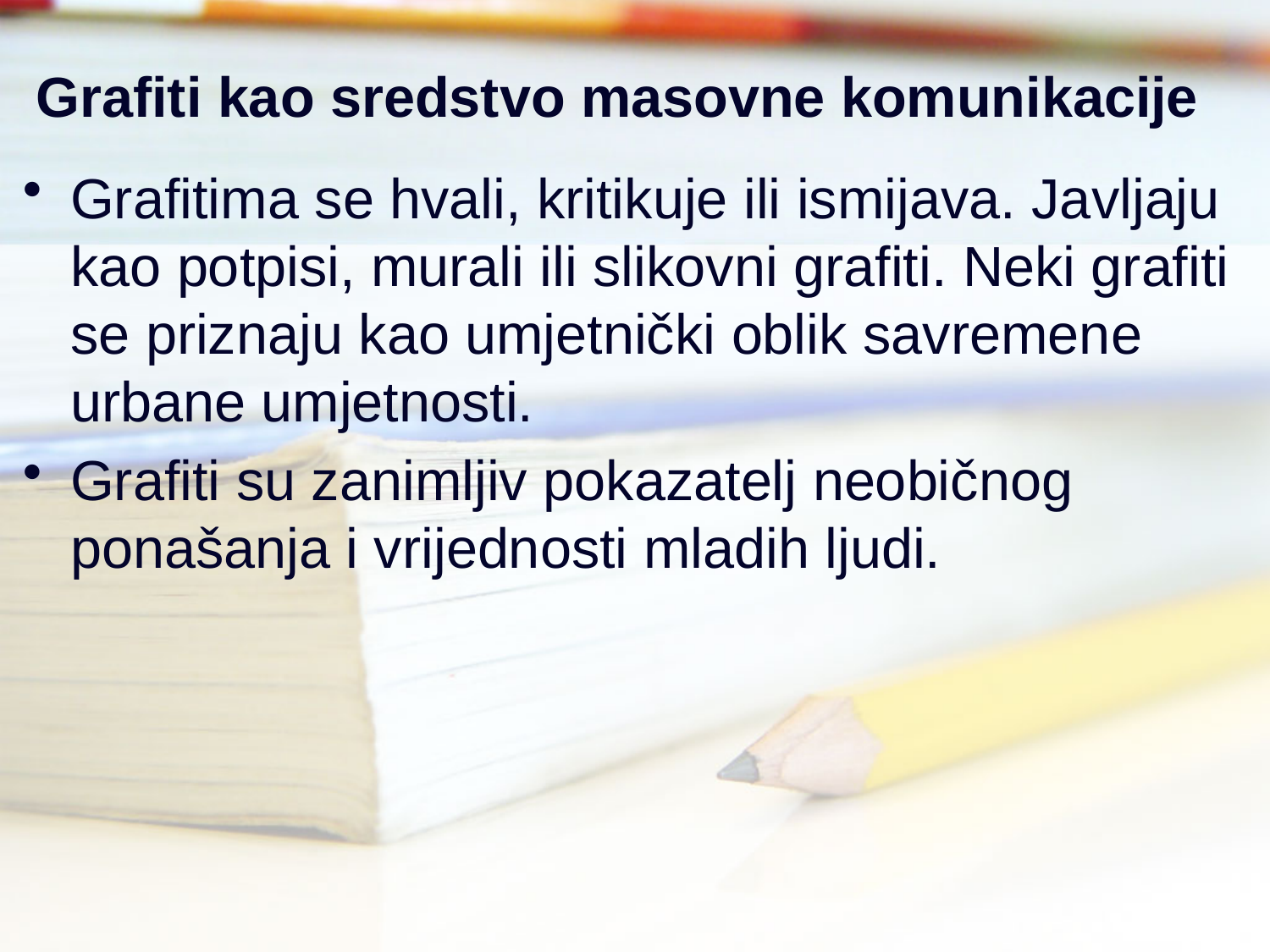

# Grafiti kao sredstvo masovne komunikacije
Grafitima se hvali, kritikuje ili ismijava. Javljaju kao potpisi, murali ili slikovni grafiti. Neki grafiti se priznaju kao umjetnički oblik savremene urbane umjetnosti.
Grafiti su zanimljiv pokazatelj neobičnog ponašanja i vrijednosti mladih ljudi.